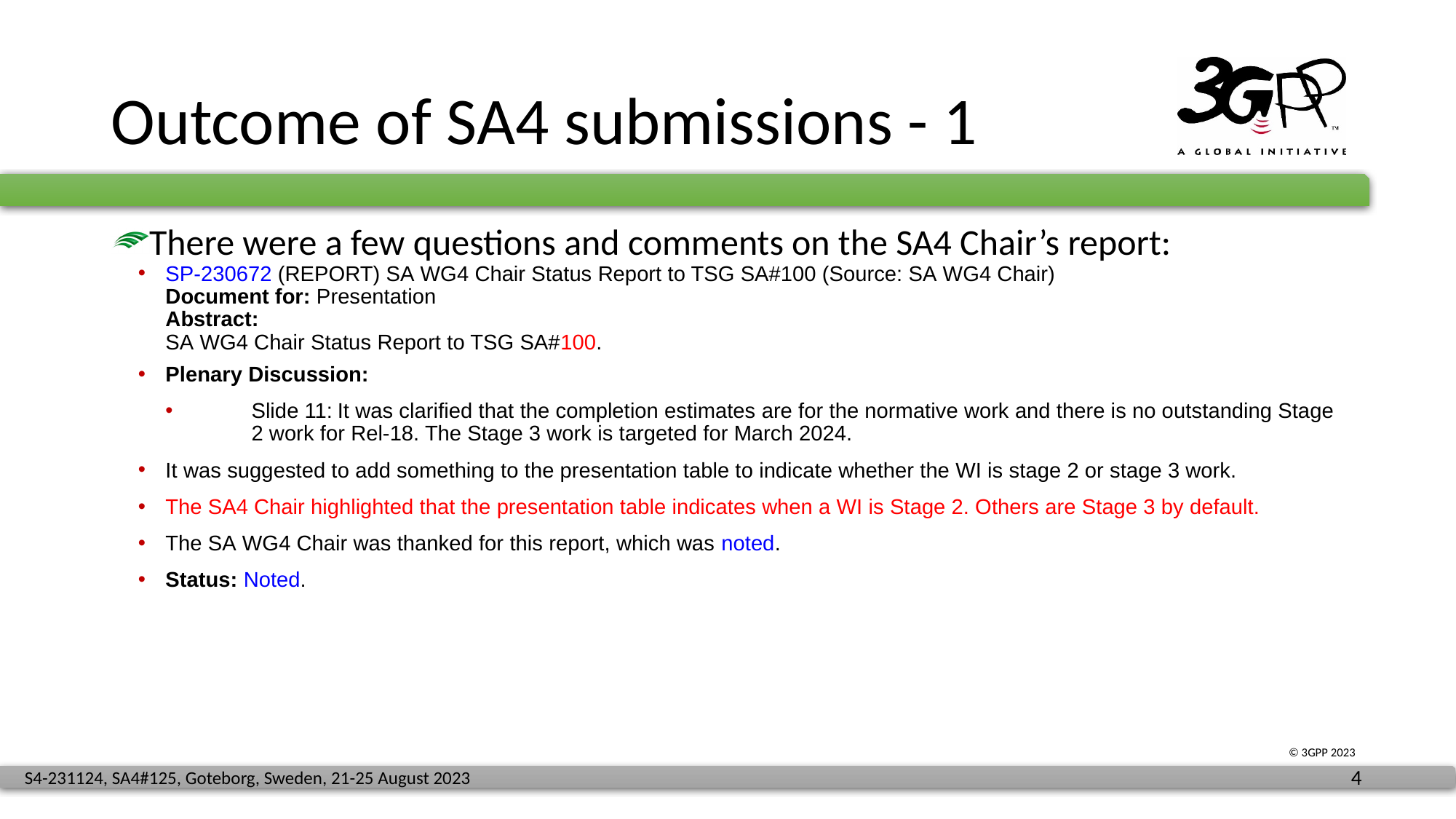

# Outcome of SA4 submissions - 1
There were a few questions and comments on the SA4 Chair’s report:
SP-230672 (REPORT) SA WG4 Chair Status Report to TSG SA#100 (Source: SA WG4 Chair)
Document for: Presentation
Abstract:
SA WG4 Chair Status Report to TSG SA#100.
Plenary Discussion:
Slide 11:	It was clarified that the completion estimates are for the normative work and there is no outstanding Stage 2 work for Rel-18. The Stage 3 work is targeted for March 2024.
It was suggested to add something to the presentation table to indicate whether the WI is stage 2 or stage 3 work.
The SA4 Chair highlighted that the presentation table indicates when a WI is Stage 2. Others are Stage 3 by default.
The SA WG4 Chair was thanked for this report, which was noted.
Status: Noted.